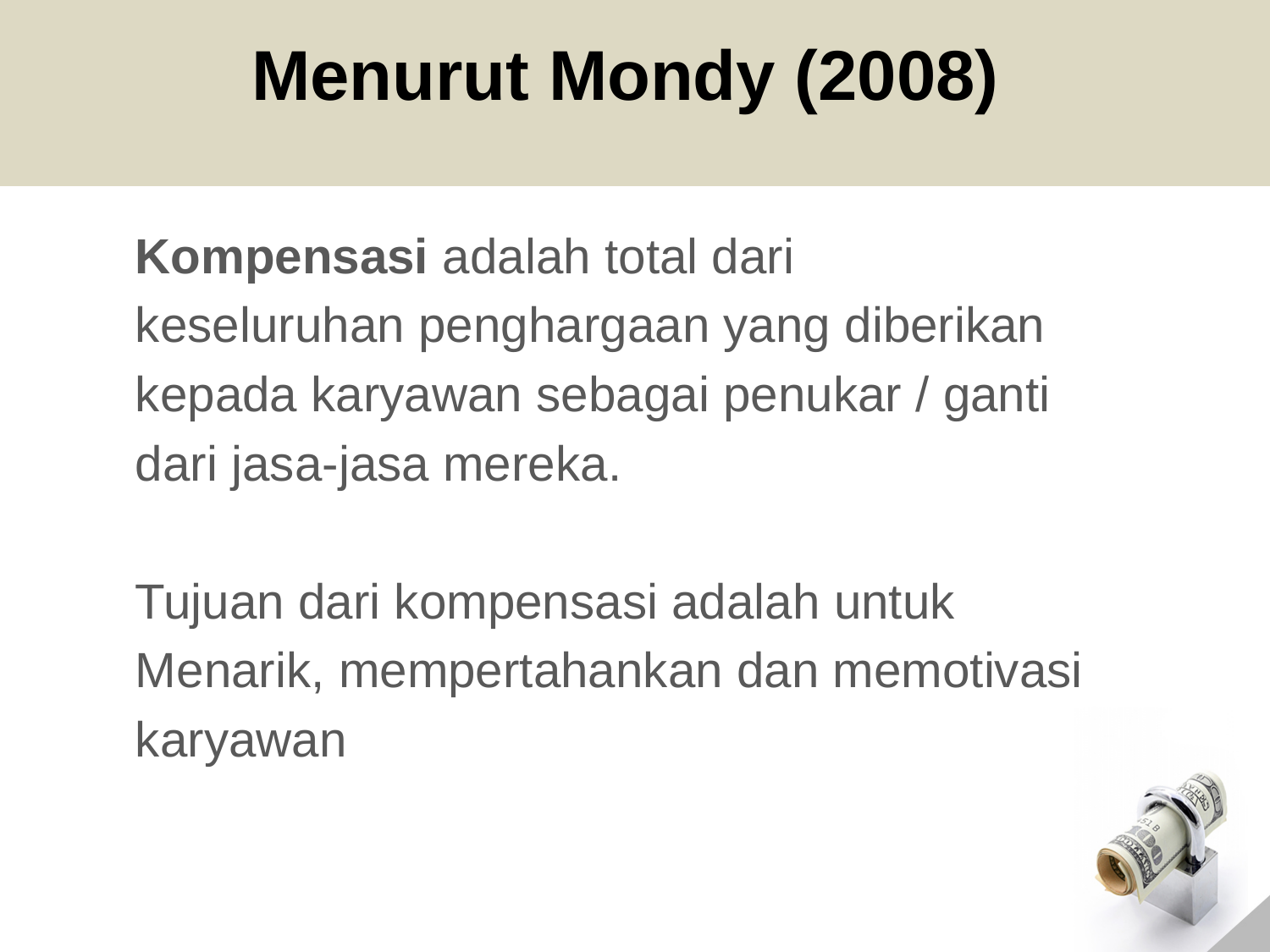

# Menurut Mondy (2008)
Kompensasi adalah total dari
keseluruhan penghargaan yang diberikan
kepada karyawan sebagai penukar / ganti
dari jasa-jasa mereka.

Tujuan dari kompensasi adalah untuk
Menarik, mempertahankan dan memotivasi
karyawan